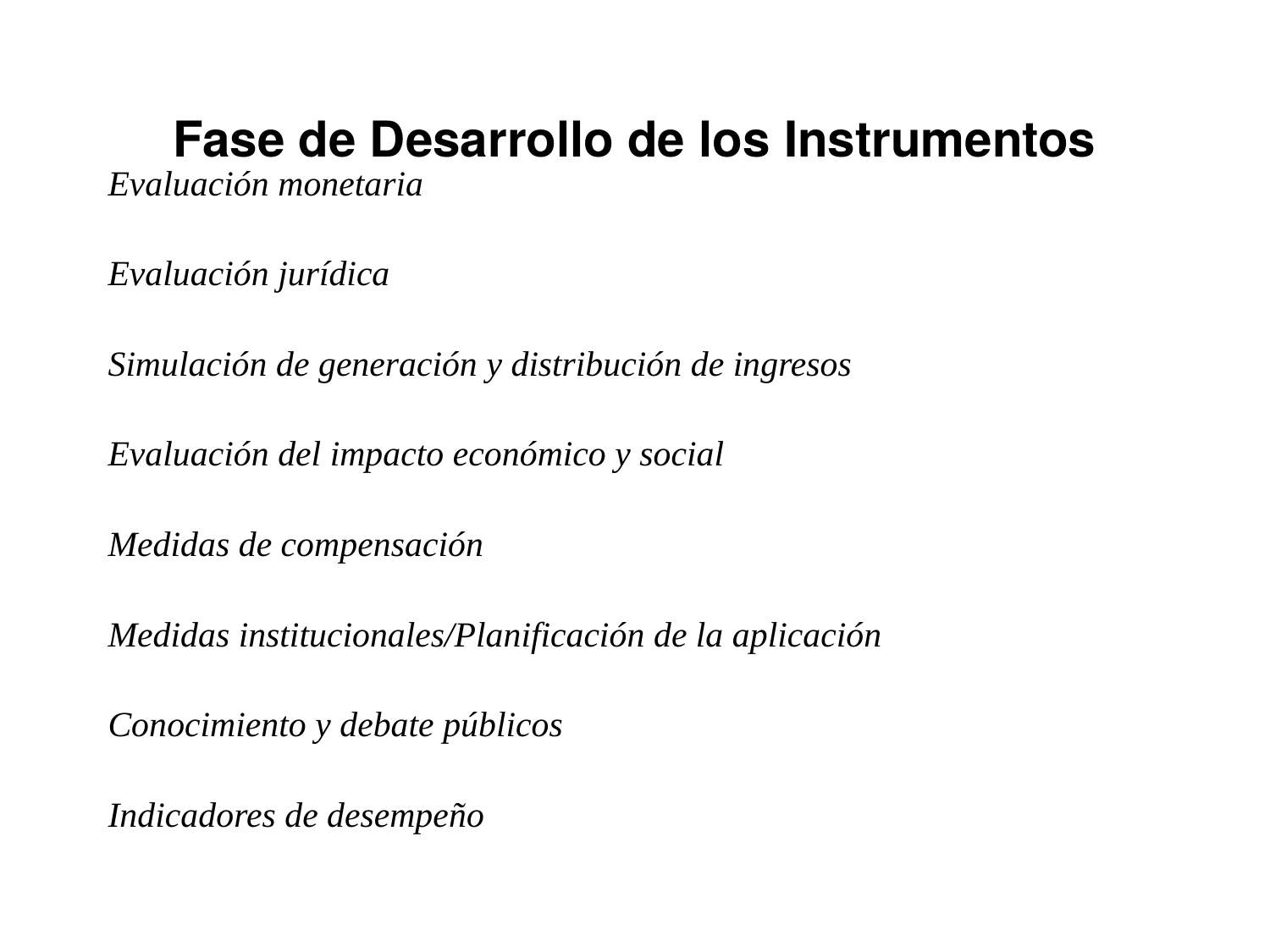

# Fase de Desarrollo de los Instrumentos
Evaluación monetaria

Evaluación jurídica

Simulación de generación y distribución de ingresos

Evaluación del impacto económico y social

Medidas de compensación

Medidas institucionales/Planificación de la aplicación

Conocimiento y debate públicos

Indicadores de desempeño